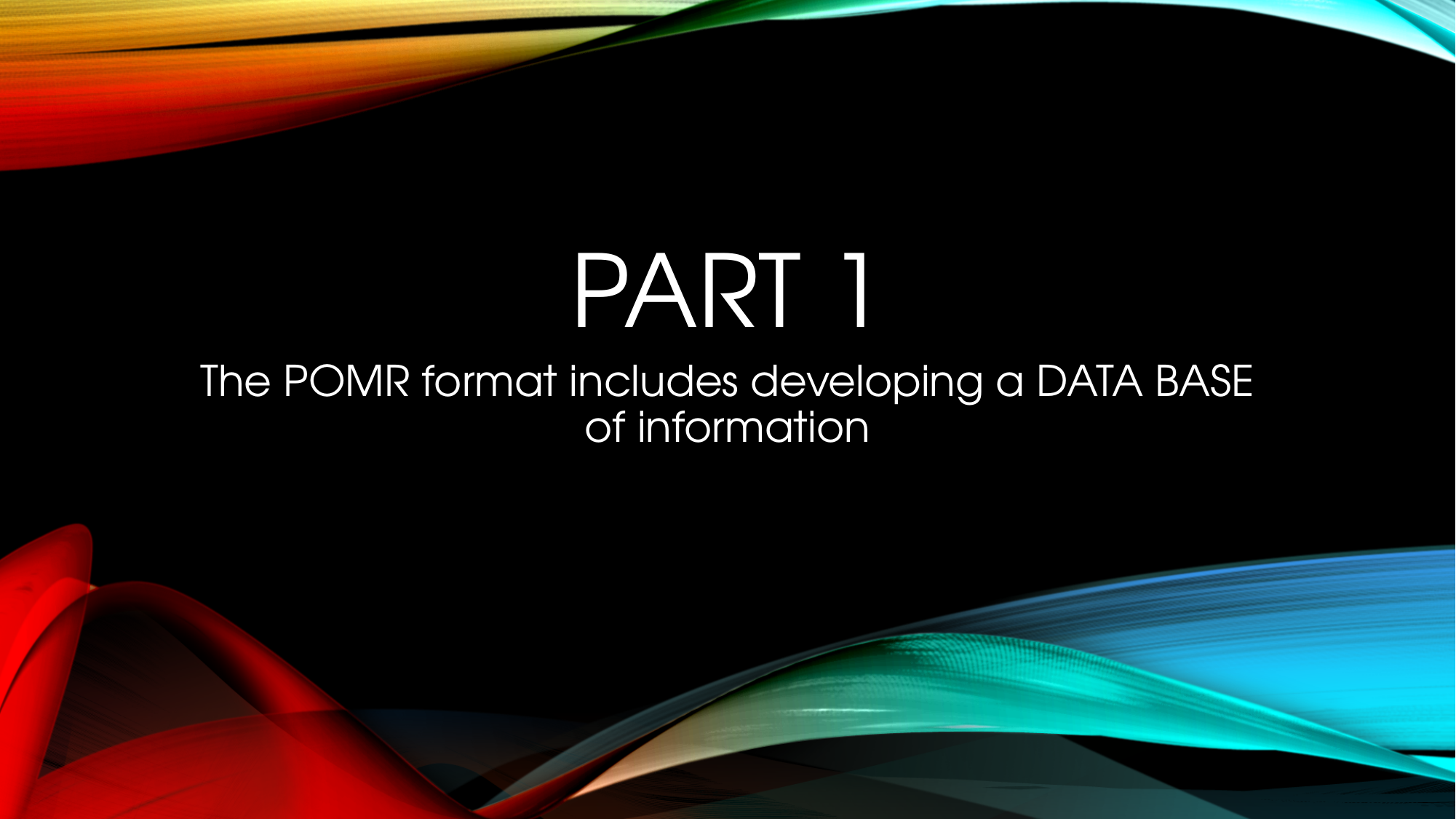

# PART 1
The POMR format includes developing a DATA BASE of information